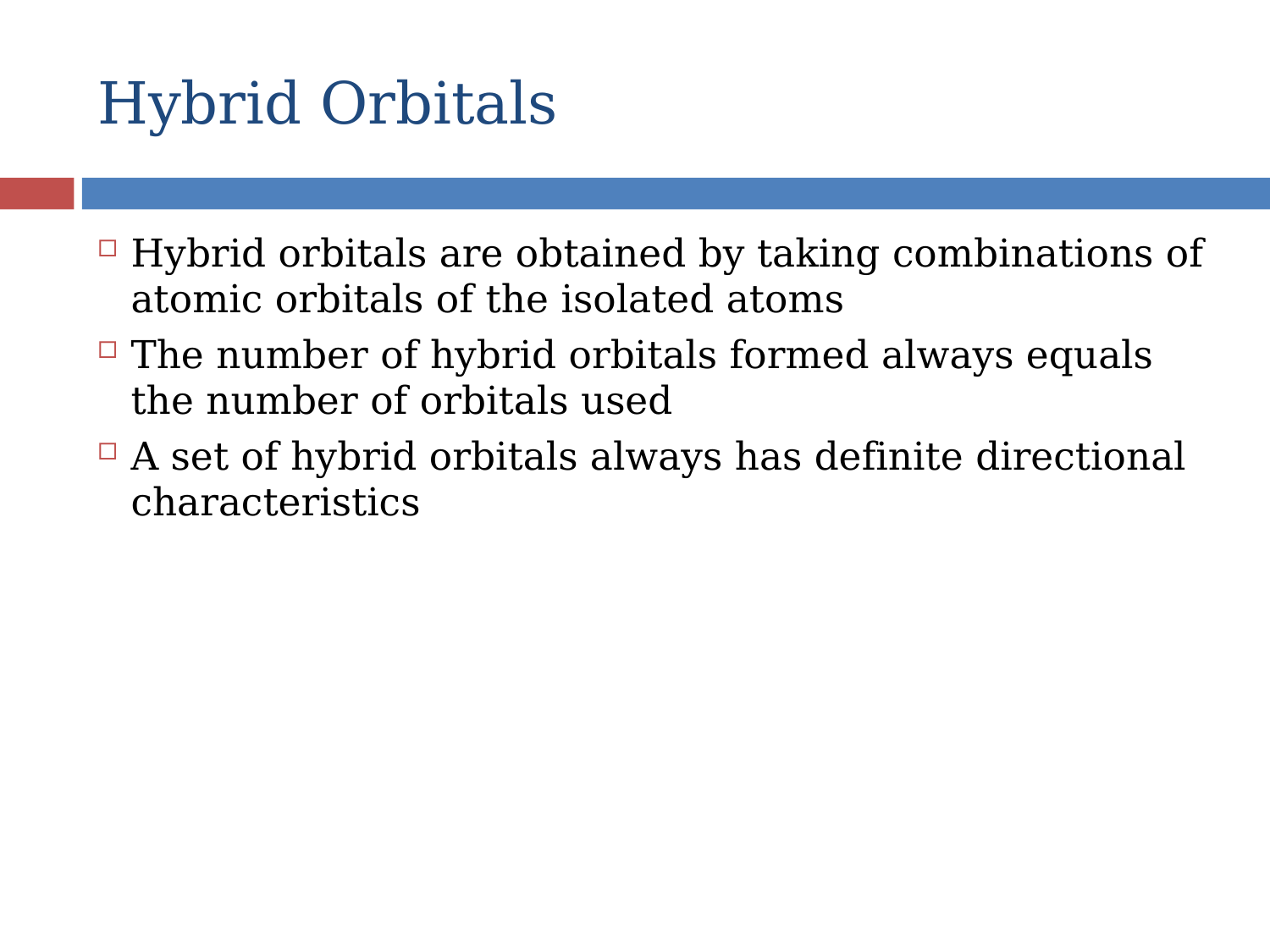

# Hybrid Orbitals
Hybrid orbitals are obtained by taking combinations of atomic orbitals of the isolated atoms
The number of hybrid orbitals formed always equals the number of orbitals used
A set of hybrid orbitals always has definite directional characteristics